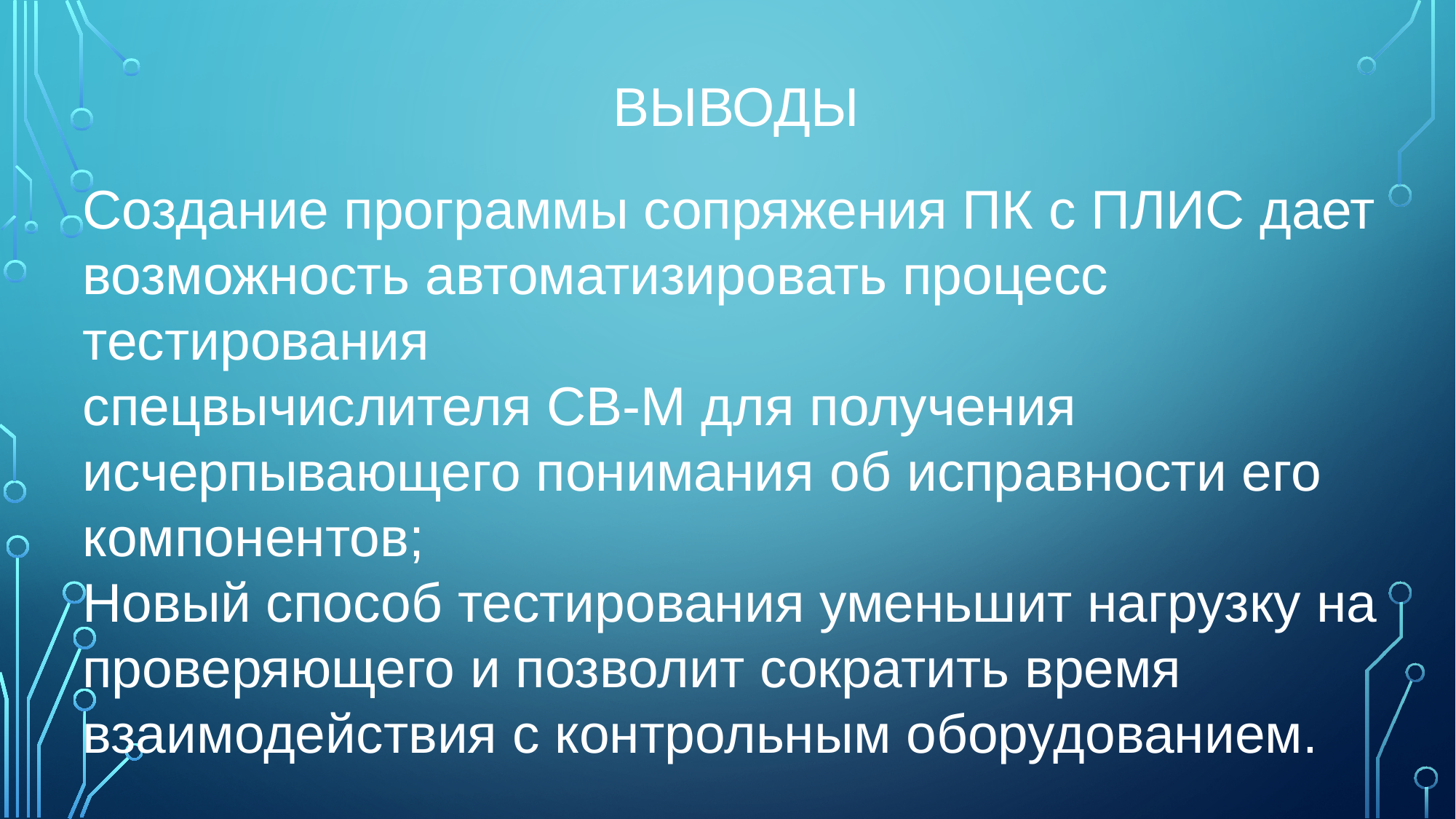

ВЫВОДЫ
Создание программы сопряжения ПК с ПЛИС дает
возможность автоматизировать процесс тестирования
спецвычислителя СВ-М для получения
исчерпывающего понимания об исправности его компонентов;
Новый способ тестирования уменьшит нагрузку на проверяющего и позволит сократить время взаимодействия с контрольным оборудованием.